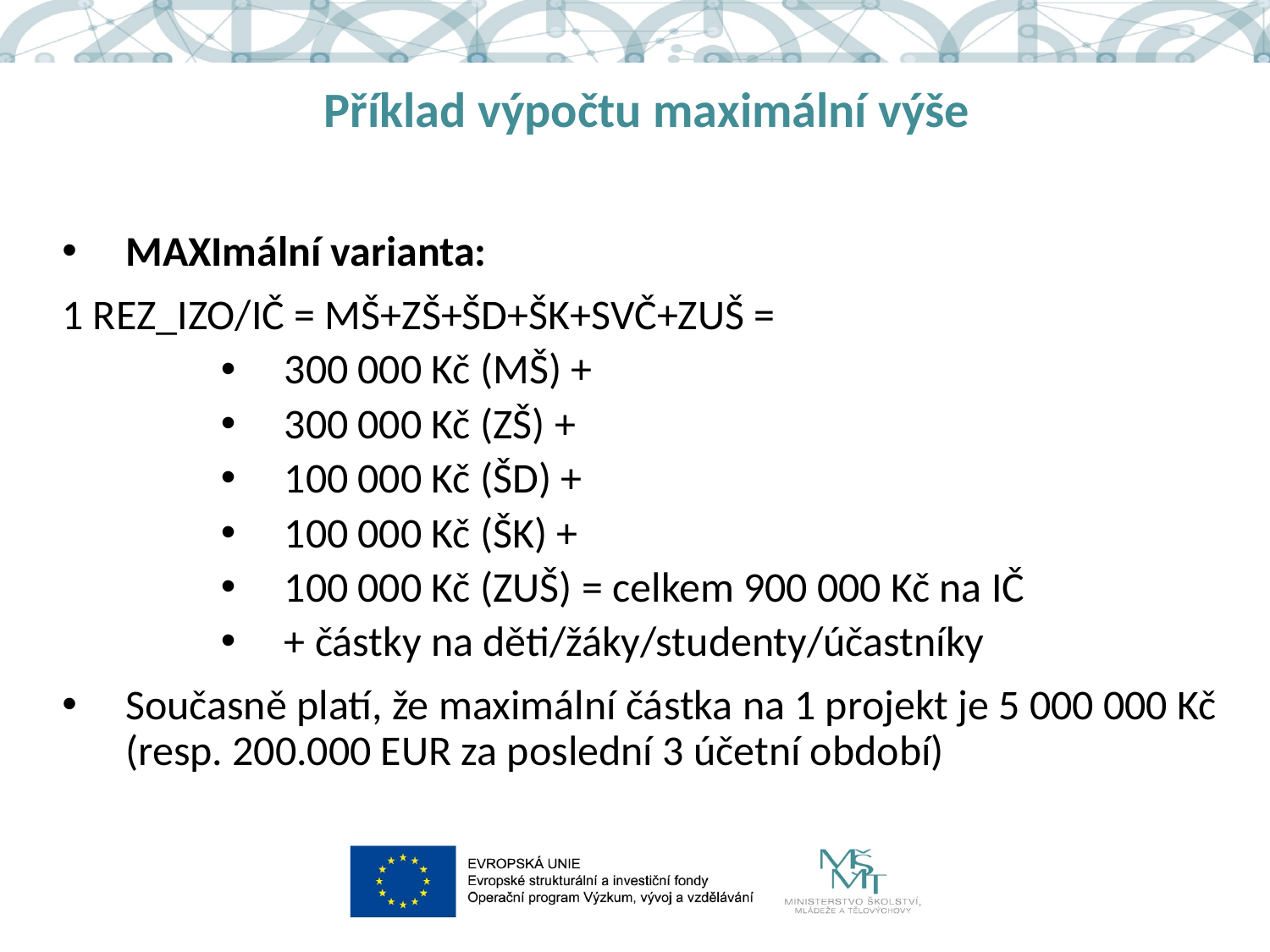

# Příklad výpočtu maximální výše
MAXImální varianta:
1 REZ_IZO/IČ = MŠ+ZŠ+ŠD+ŠK+SVČ+ZUŠ =
300 000 Kč (MŠ) +
300 000 Kč (ZŠ) +
100 000 Kč (ŠD) +
100 000 Kč (ŠK) +
100 000 Kč (ZUŠ) = celkem 900 000 Kč na IČ
+ částky na děti/žáky/studenty/účastníky
Současně platí, že maximální částka na 1 projekt je 5 000 000 Kč (resp. 200.000 EUR za poslední 3 účetní období)